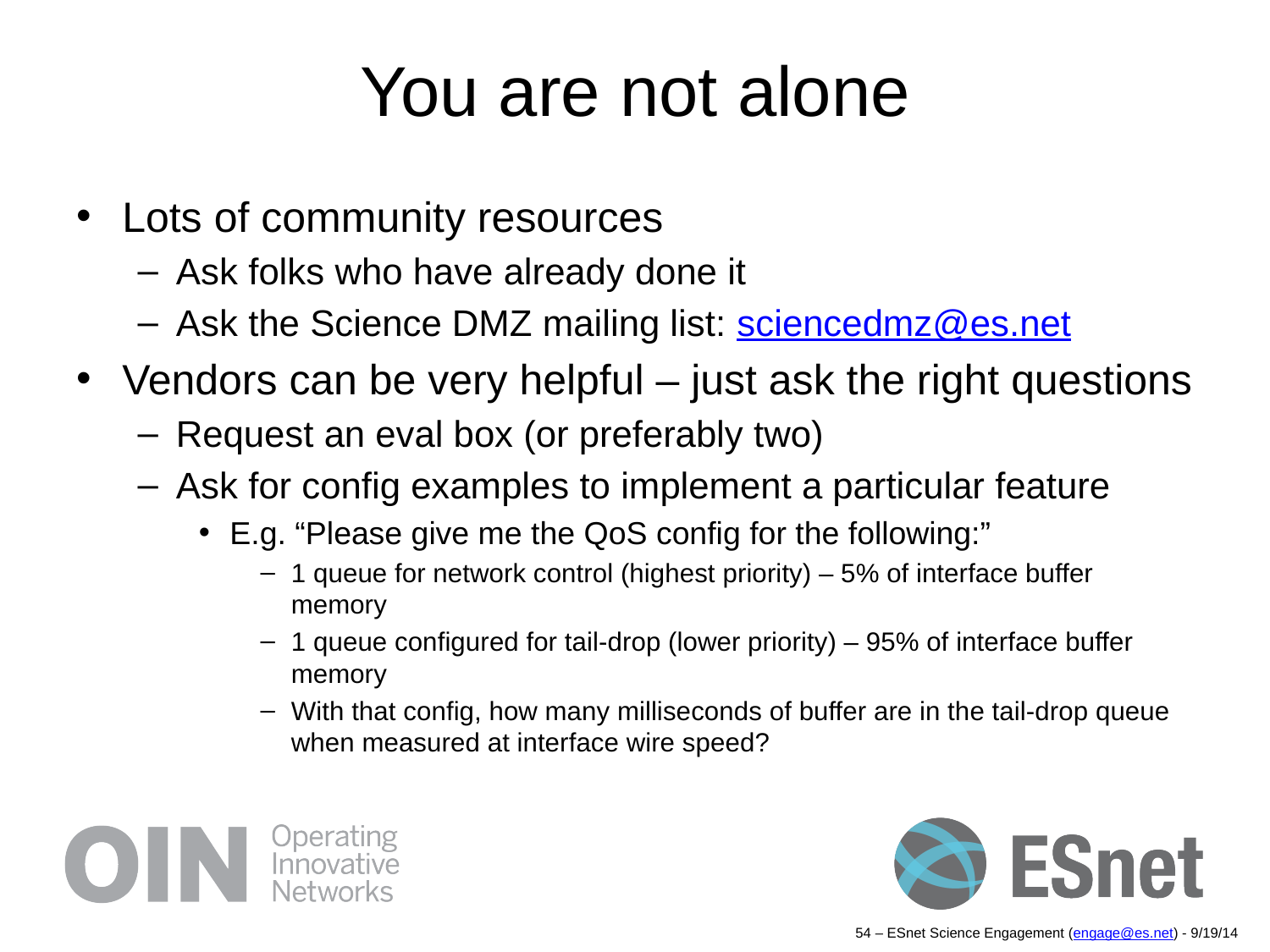

# You are not alone
Lots of community resources
Ask folks who have already done it
Ask the Science DMZ mailing list: sciencedmz@es.net
Vendors can be very helpful – just ask the right questions
Request an eval box (or preferably two)
Ask for config examples to implement a particular feature
E.g. “Please give me the QoS config for the following:”
1 queue for network control (highest priority) – 5% of interface buffer memory
1 queue configured for tail-drop (lower priority) – 95% of interface buffer memory
With that config, how many milliseconds of buffer are in the tail-drop queue when measured at interface wire speed?
54 – ESnet Science Engagement (engage@es.net) - 9/19/14